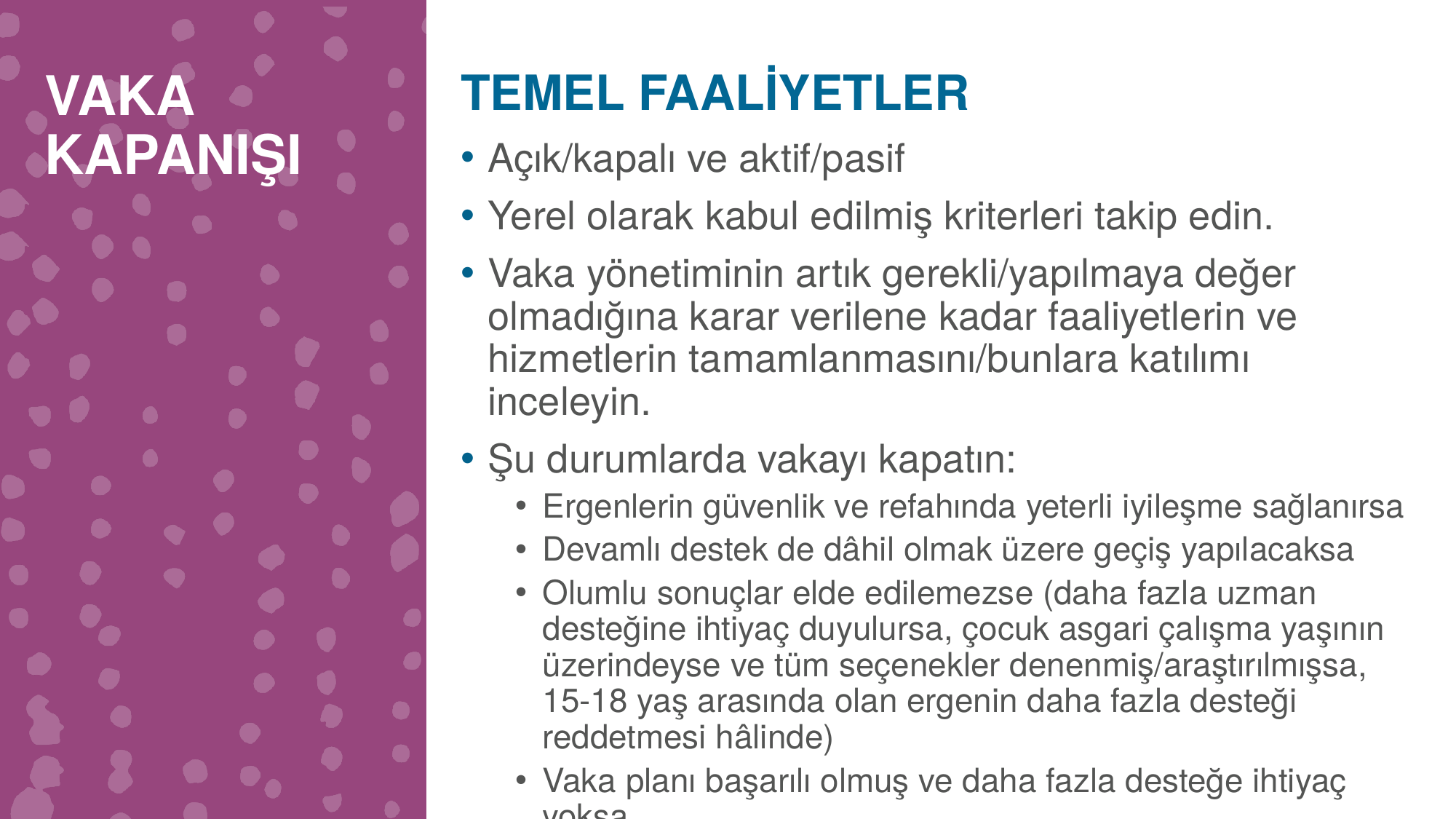

VAKA KAPANIŞI
TEMEL FAALİYETLER
Açık/kapalı ve aktif/pasif
Yerel olarak kabul edilmiş kriterleri takip edin.
Vaka yönetiminin artık gerekli/yapılmaya değer olmadığına karar verilene kadar faaliyetlerin ve hizmetlerin tamamlanmasını/bunlara katılımı inceleyin.
Şu durumlarda vakayı kapatın:
Ergenlerin güvenlik ve refahında yeterli iyileşme sağlanırsa
Devamlı destek de dâhil olmak üzere geçiş yapılacaksa
Olumlu sonuçlar elde edilemezse (daha fazla uzman desteğine ihtiyaç duyulursa, çocuk asgari çalışma yaşının üzerindeyse ve tüm seçenekler denenmiş/araştırılmışsa, 15-18 yaş arasında olan ergenin daha fazla desteği reddetmesi hâlinde)
Vaka planı başarılı olmuş ve daha fazla desteğe ihtiyaç yoksa